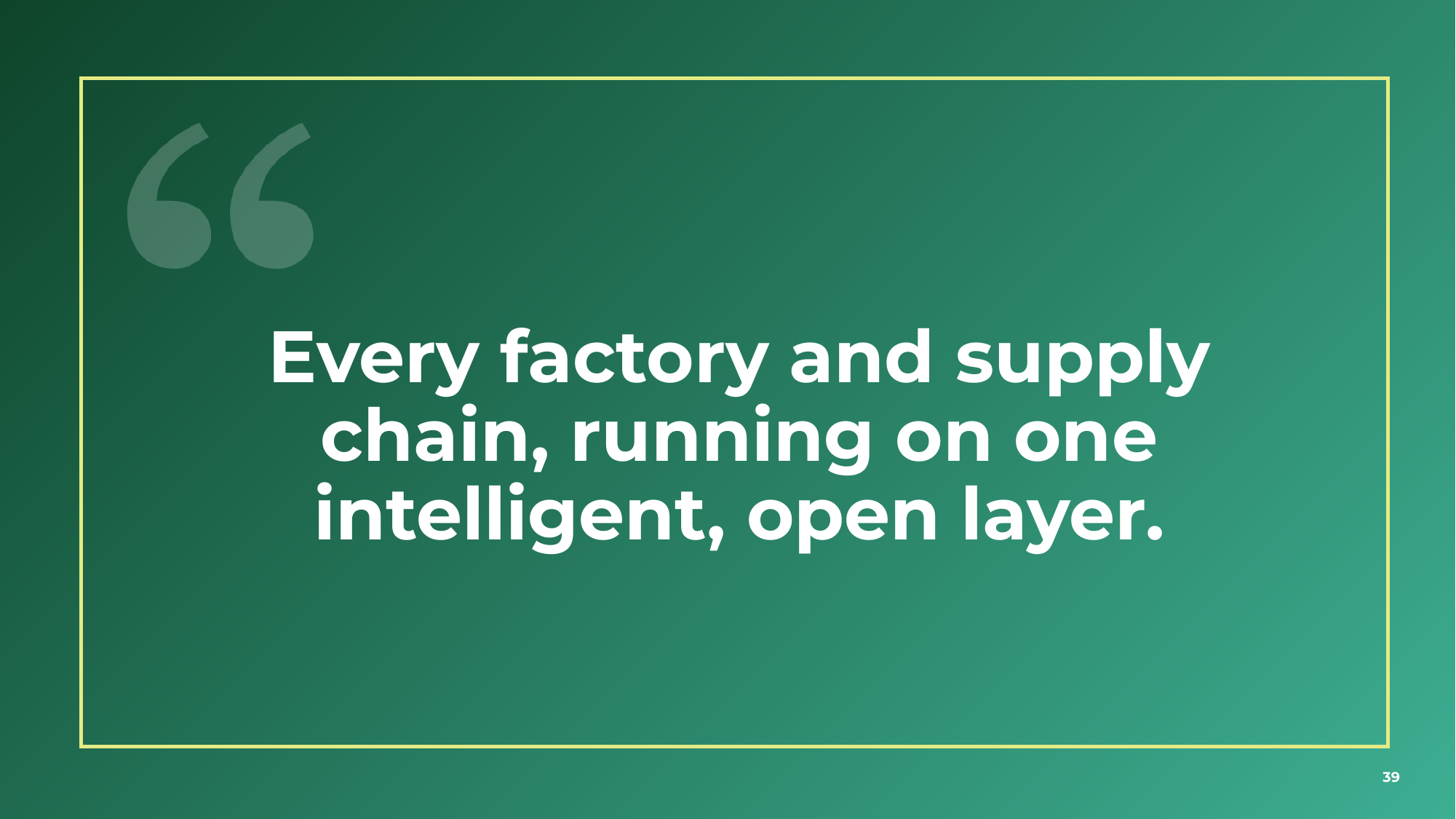

# Every factory and supply chain, running on one intelligent, open layer.
39